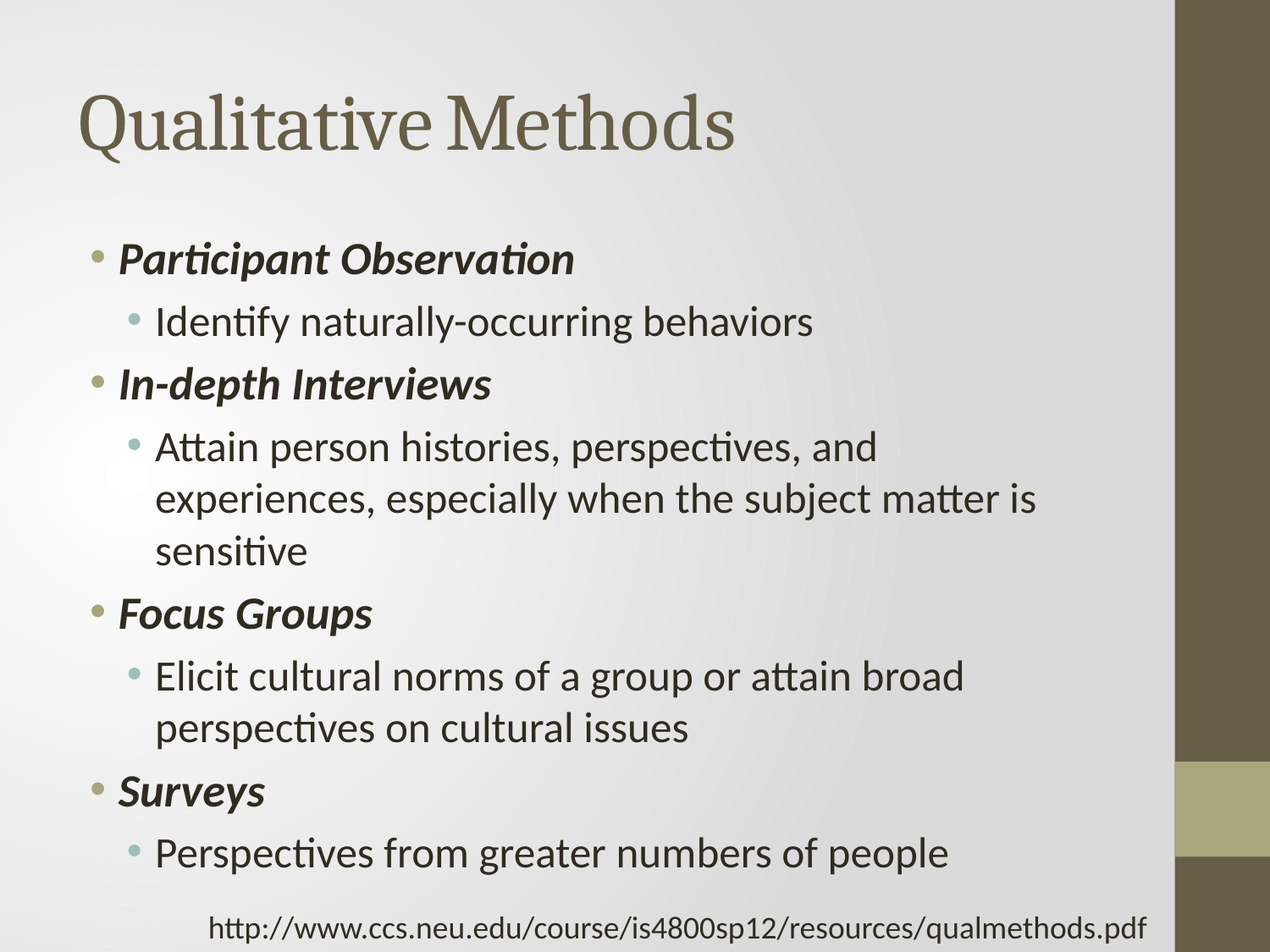

# Qualitative Methods
Participant Observation
Identify naturally-occurring behaviors
In-depth Interviews
Attain person histories, perspectives, and experiences, especially when the subject matter is sensitive
Focus Groups
Elicit cultural norms of a group or attain broad perspectives on cultural issues
Surveys
Perspectives from greater numbers of people
http://www.ccs.neu.edu/course/is4800sp12/resources/qualmethods.pdf